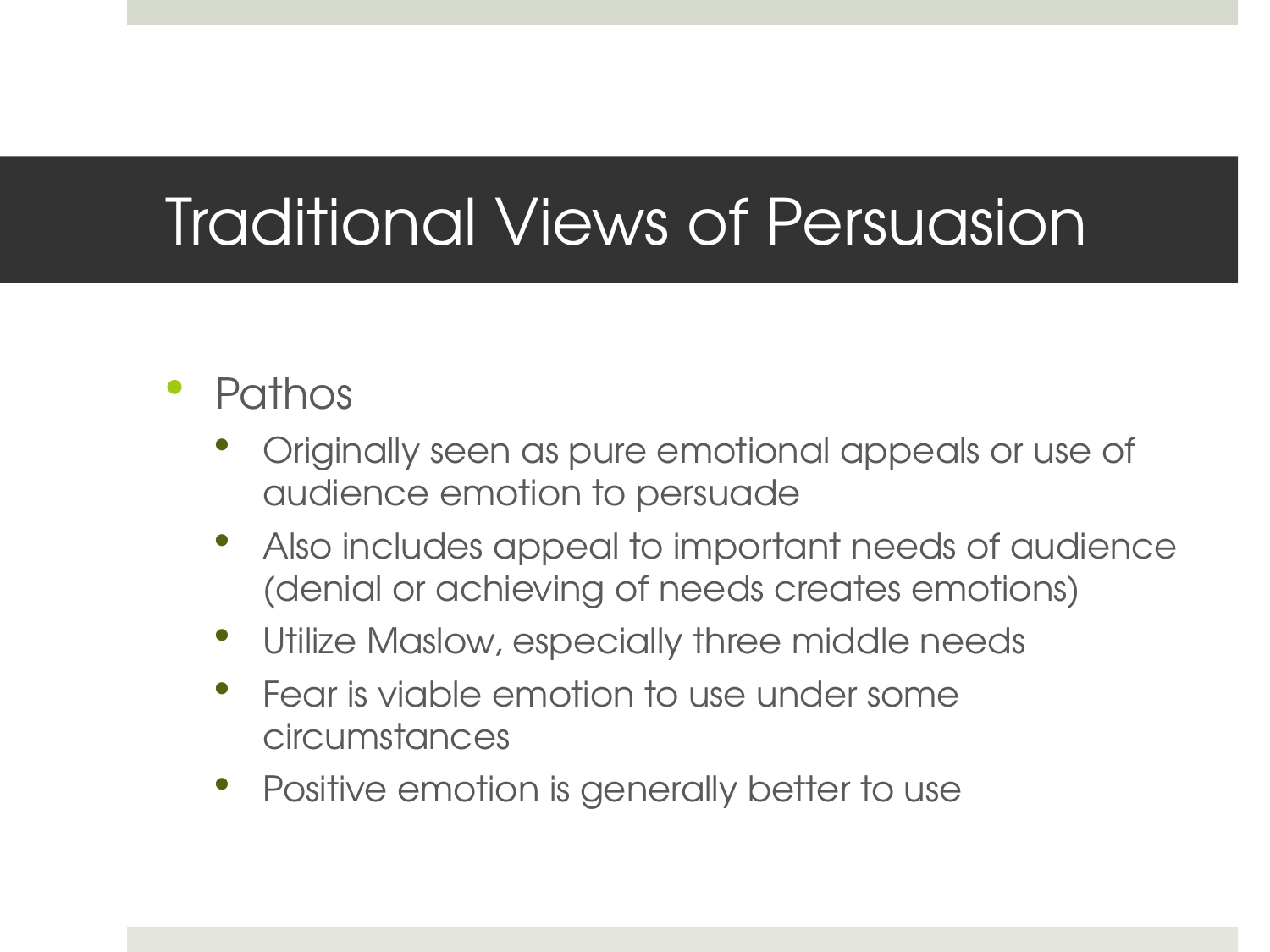

# Traditional Views of Persuasion
Pathos
Originally seen as pure emotional appeals or use of audience emotion to persuade
Also includes appeal to important needs of audience (denial or achieving of needs creates emotions)
Utilize Maslow, especially three middle needs
Fear is viable emotion to use under some circumstances
Positive emotion is generally better to use